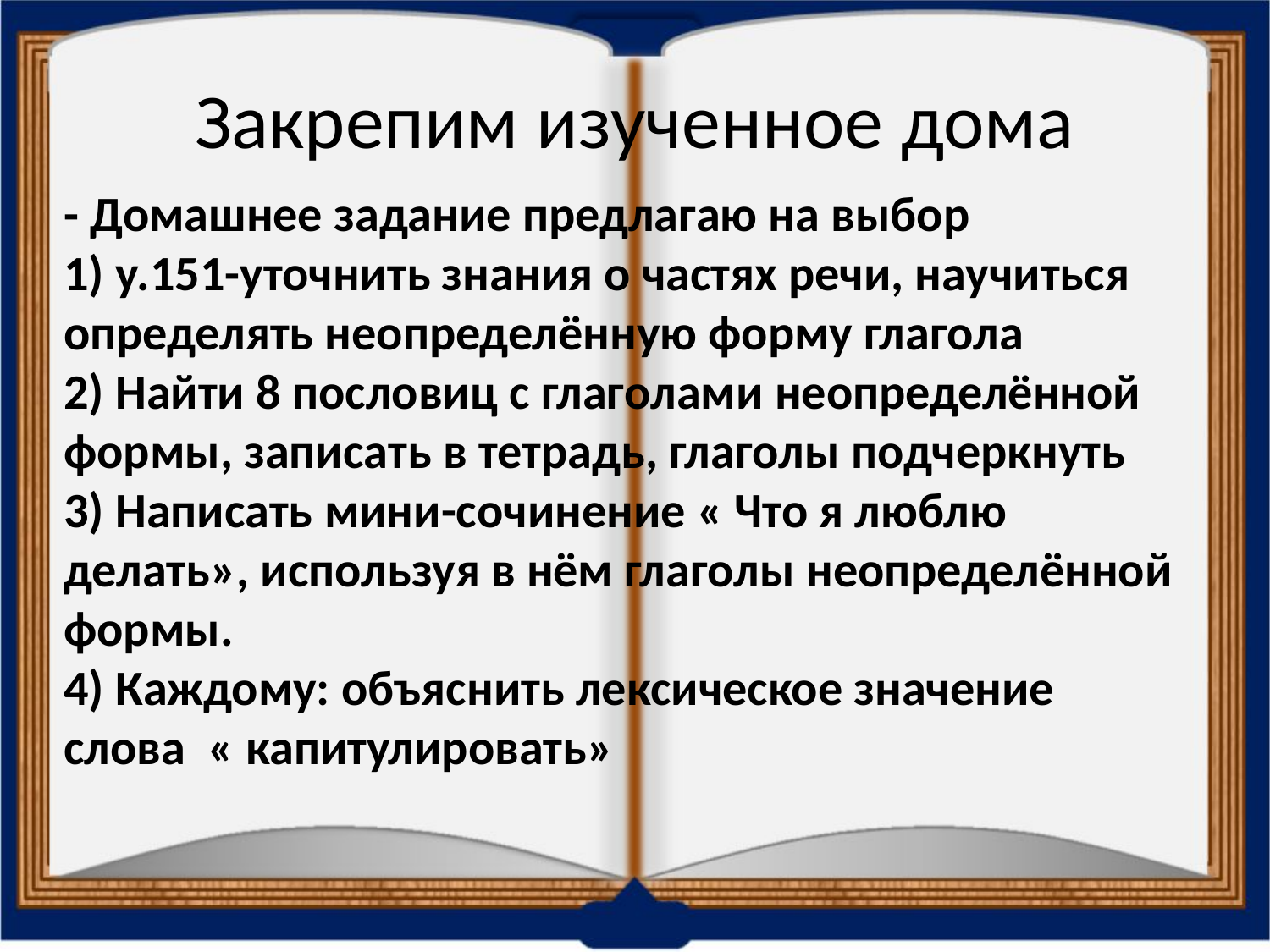

# Закрепим изученное дома
- Домашнее задание предлагаю на выбор
1) у.151-уточнить знания о частях речи, научиться определять неопределённую форму глагола
2) Найти 8 пословиц с глаголами неопределённой формы, записать в тетрадь, глаголы подчеркнуть
3) Написать мини-сочинение « Что я люблю делать», используя в нём глаголы неопределённой формы.
4) Каждому: объяснить лексическое значение слова  « капитулировать»